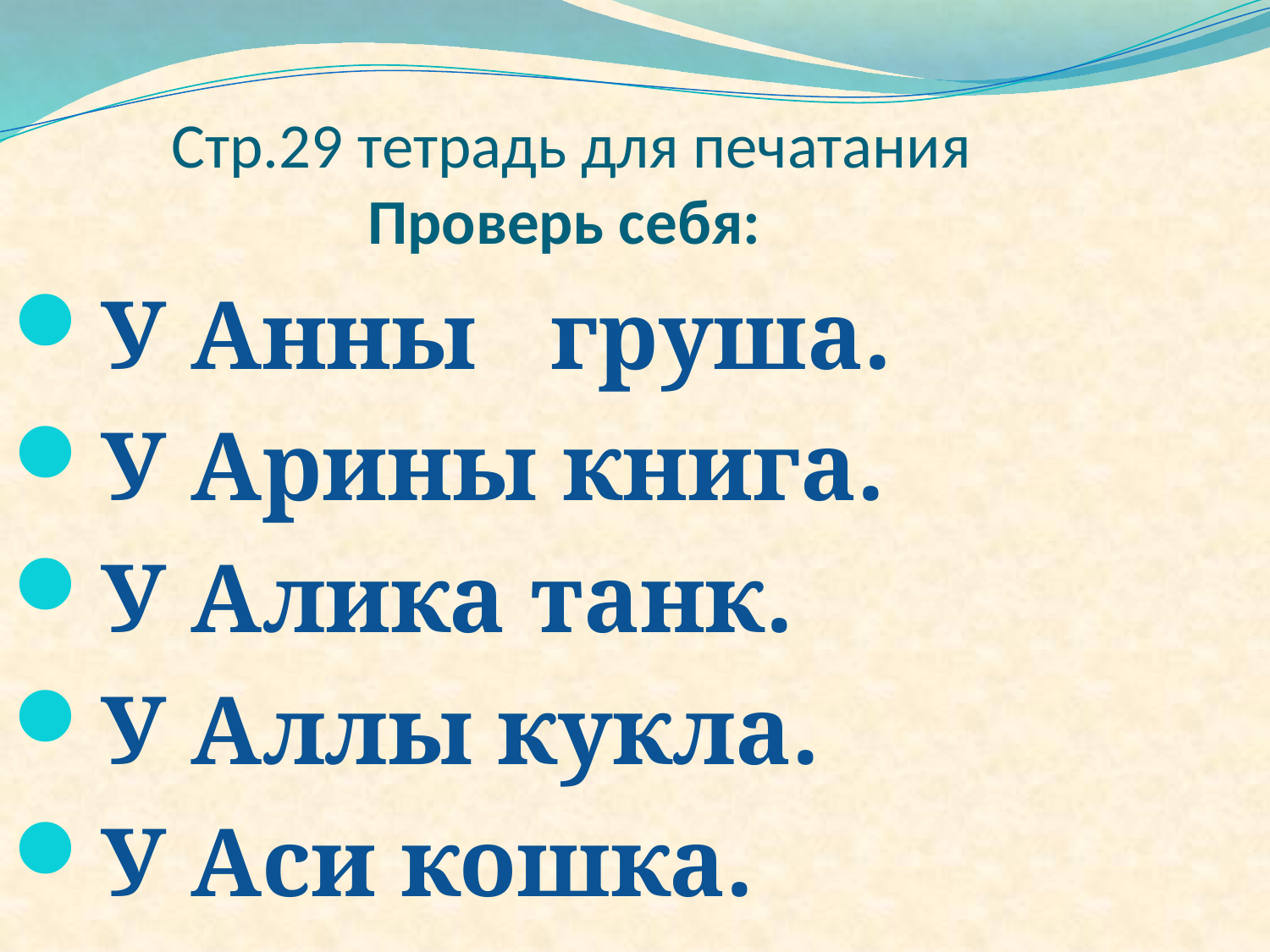

Стр.29 тетрадь для печатания
Проверь себя:
У Анны   груша.
У Арины книга.
У Алика танк.
У Аллы кукла.
У Аси кошка.